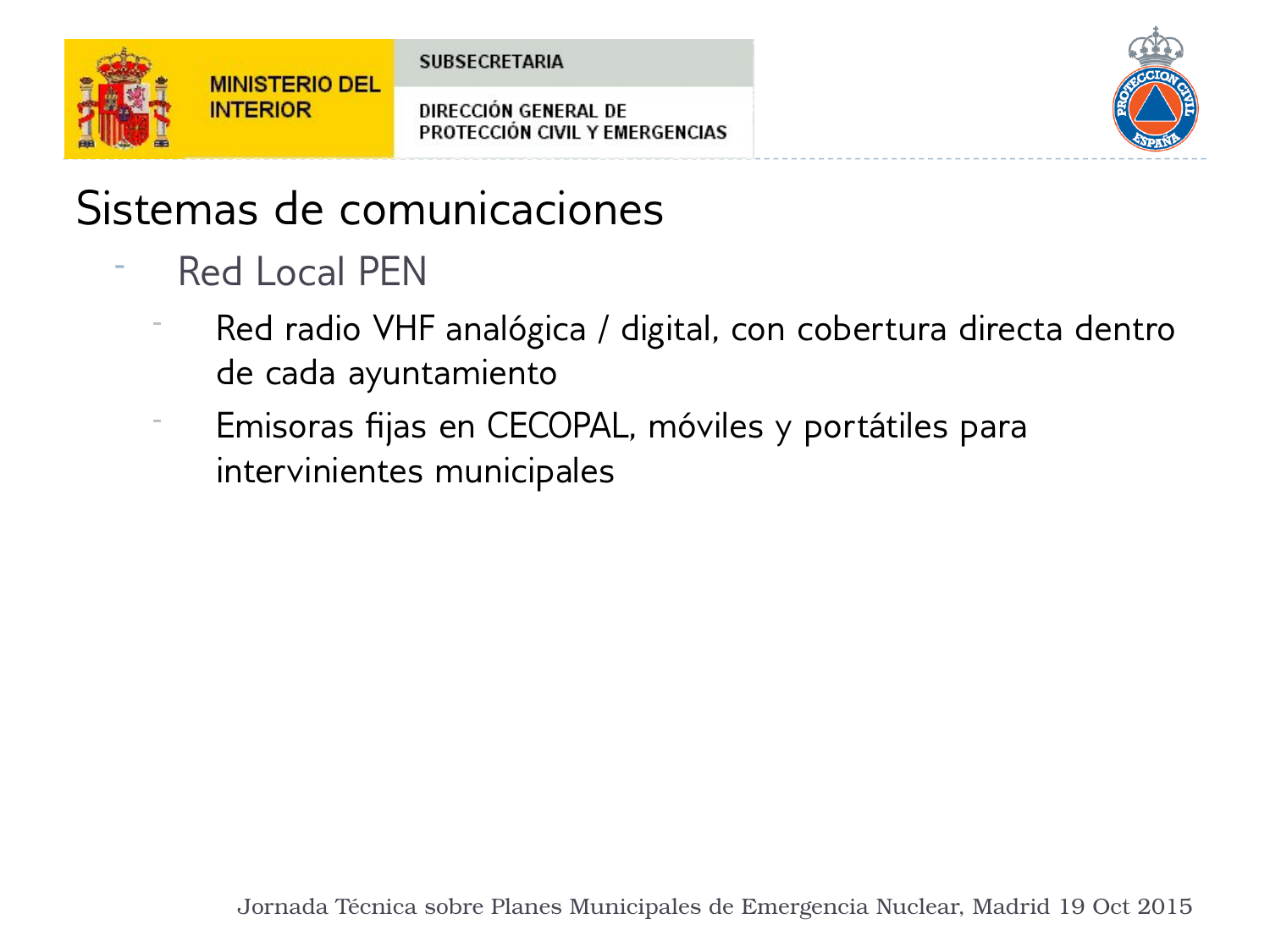

Sistemas de comunicaciones
Red Local PEN
Red radio VHF analógica / digital, con cobertura directa dentro de cada ayuntamiento
Emisoras fijas en CECOPAL, móviles y portátiles para intervinientes municipales